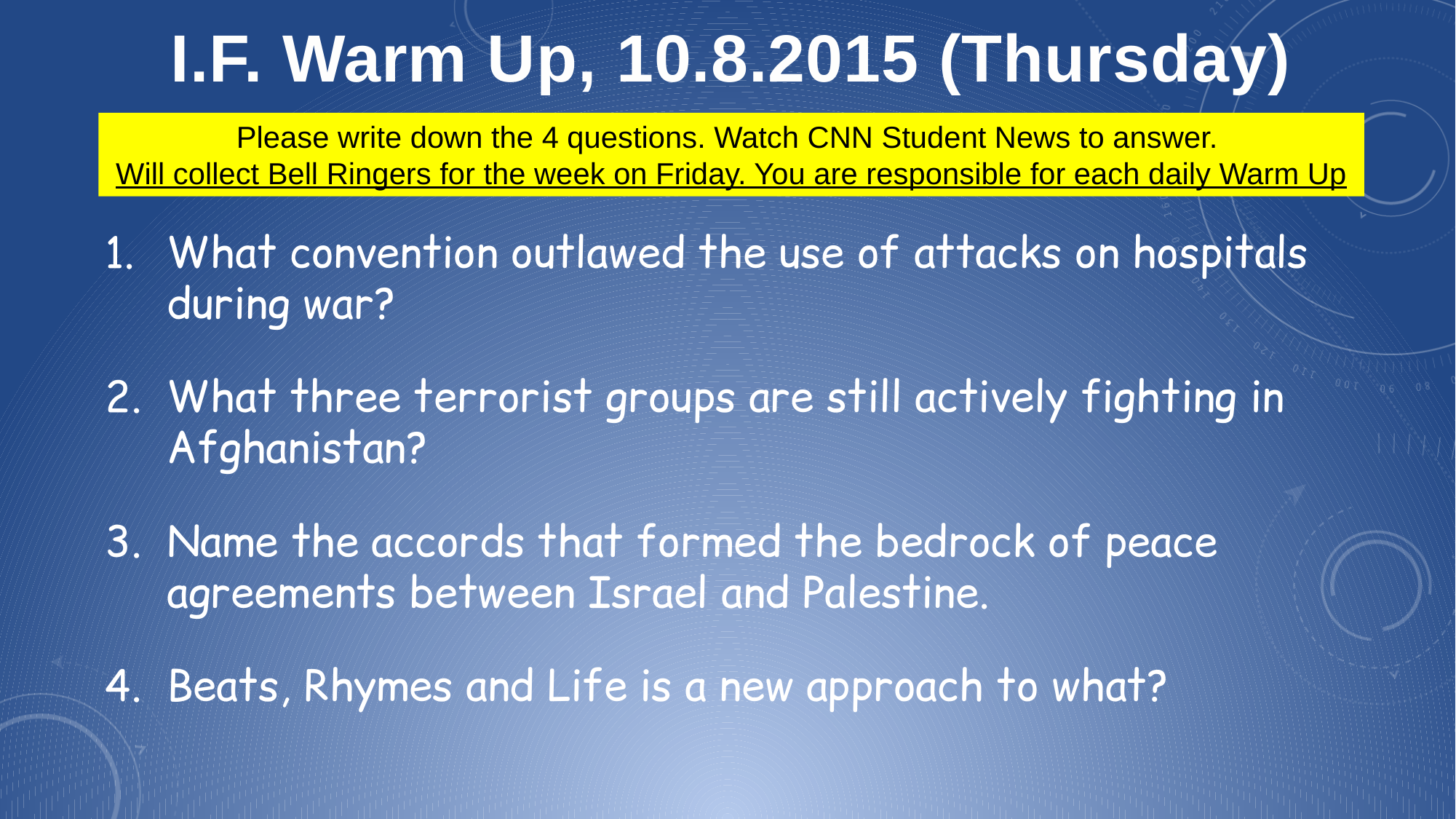

I.F. Warm Up, 10.8.2015 (Thursday)
Please write down the 4 questions. Watch CNN Student News to answer.
Will collect Bell Ringers for the week on Friday. You are responsible for each daily Warm Up
What convention outlawed the use of attacks on hospitals during war?
What three terrorist groups are still actively fighting in Afghanistan?
Name the accords that formed the bedrock of peace agreements between Israel and Palestine.
Beats, Rhymes and Life is a new approach to what?